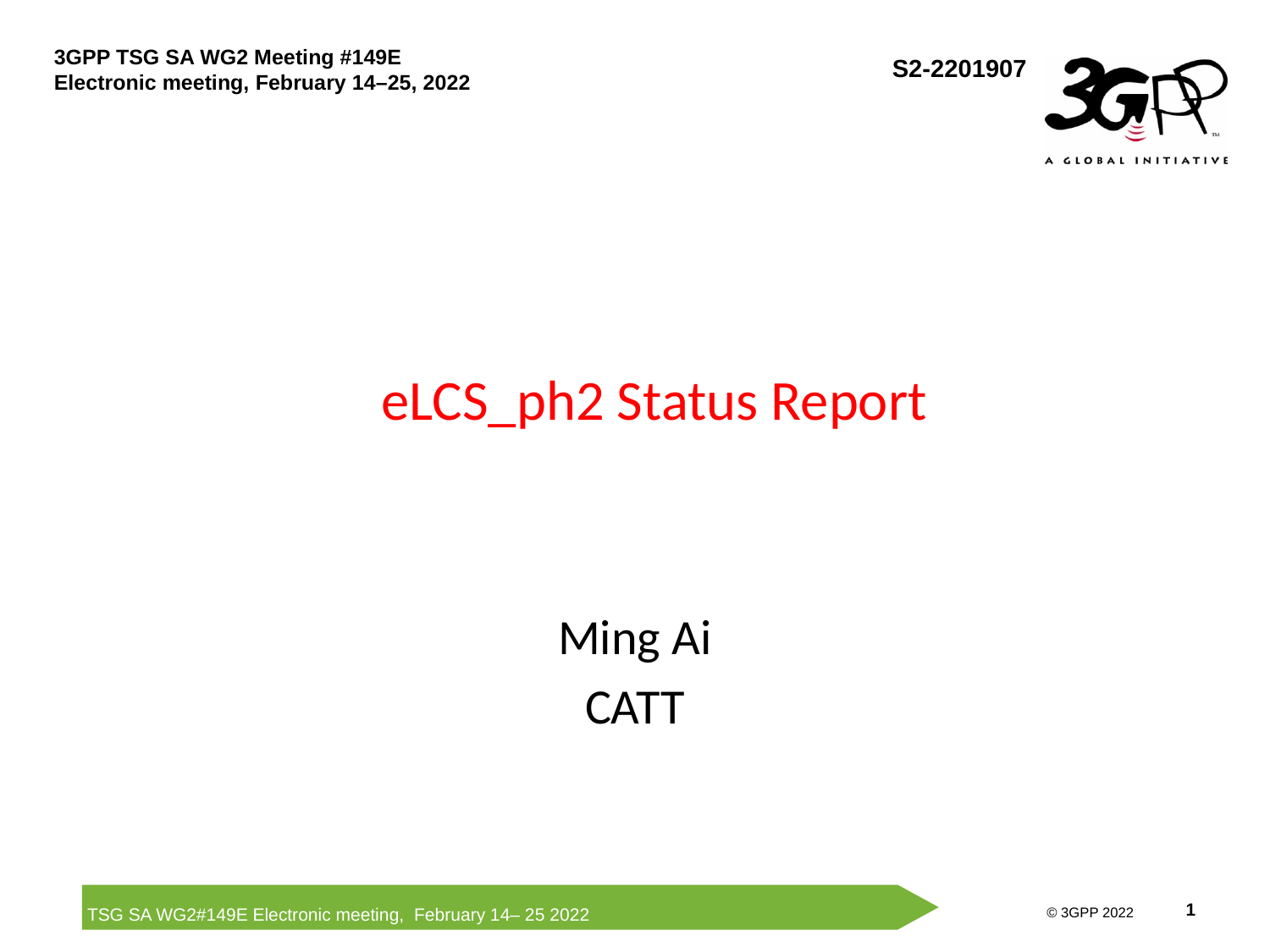

# eLCS_ph2 Status Report
Ming Ai
CATT